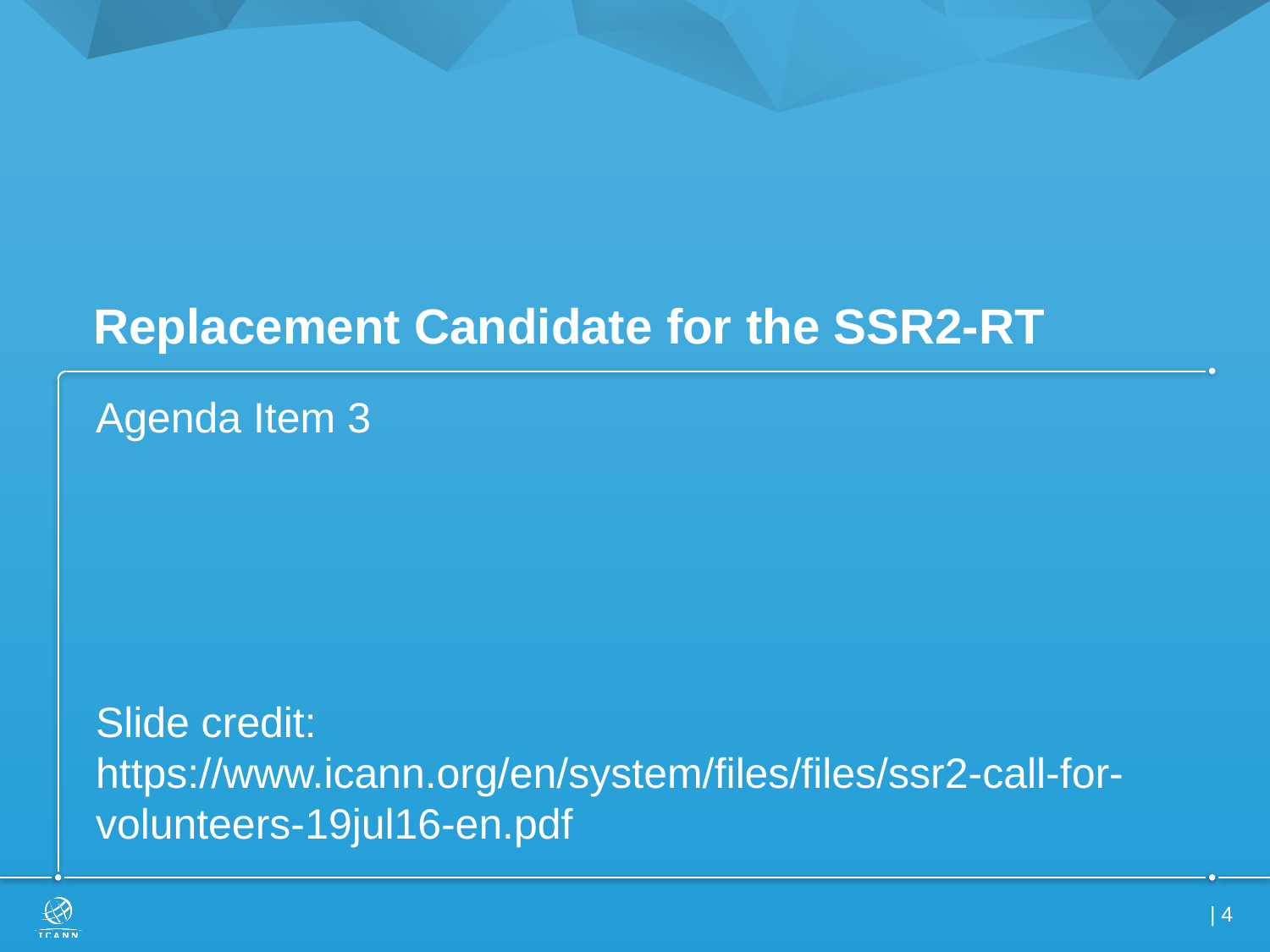

# Replacement Candidate for the SSR2-RT
Agenda Item 3

Slide credit: https://www.icann.org/en/system/files/files/ssr2-call-for-volunteers-19jul16-en.pdf